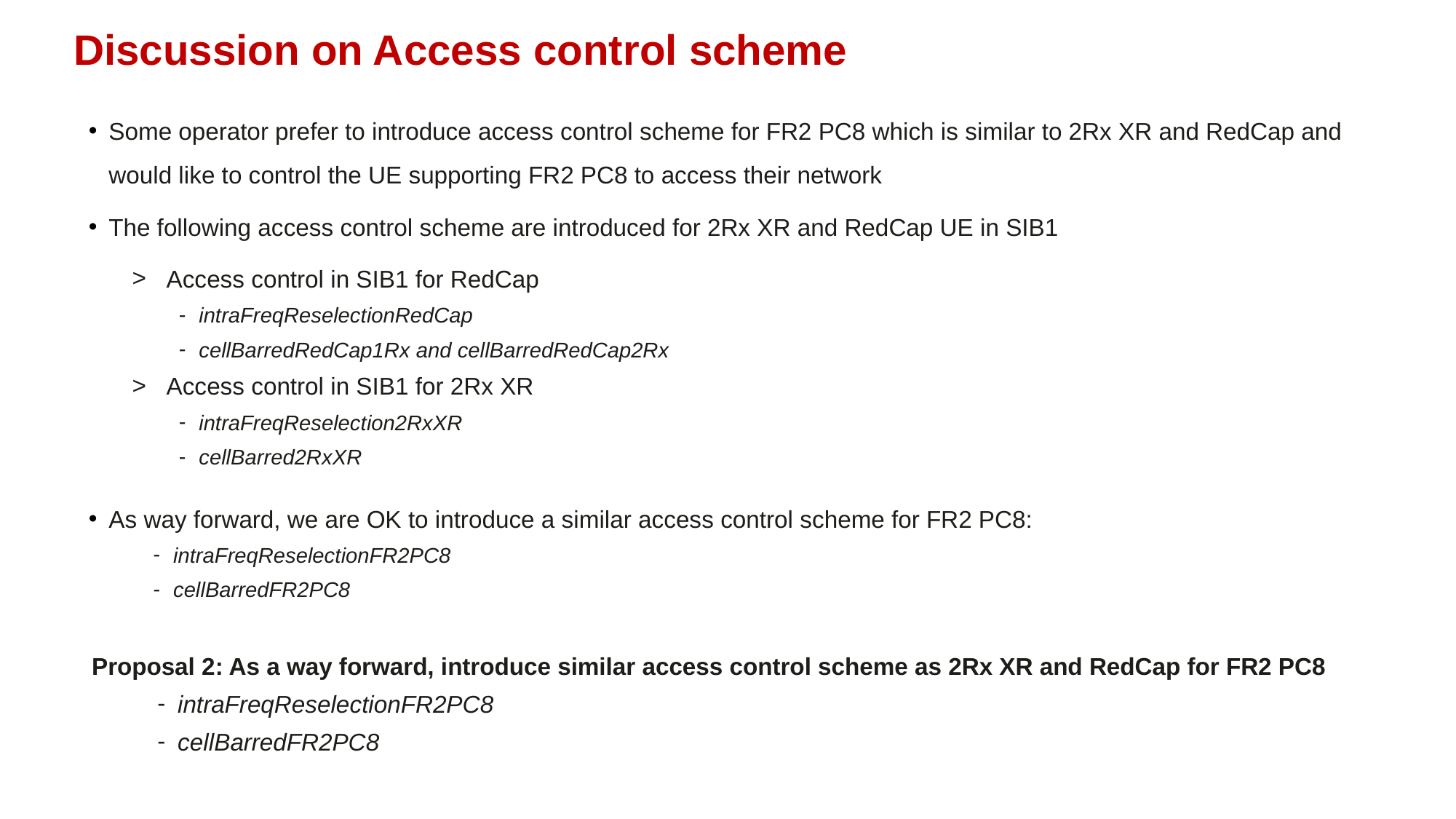

Discussion on Access control scheme
Some operator prefer to introduce access control scheme for FR2 PC8 which is similar to 2Rx XR and RedCap and would like to control the UE supporting FR2 PC8 to access their network
The following access control scheme are introduced for 2Rx XR and RedCap UE in SIB1

Access control in SIB1 for RedCap
intraFreqReselectionRedCap
cellBarredRedCap1Rx and cellBarredRedCap2Rx
Access control in SIB1 for 2Rx XR
intraFreqReselection2RxXR
cellBarred2RxXR
As way forward, we are OK to introduce a similar access control scheme for FR2 PC8:
intraFreqReselectionFR2PC8
cellBarredFR2PC8
Proposal 2: As a way forward, introduce similar access control scheme as 2Rx XR and RedCap for FR2 PC8
intraFreqReselectionFR2PC8
cellBarredFR2PC8